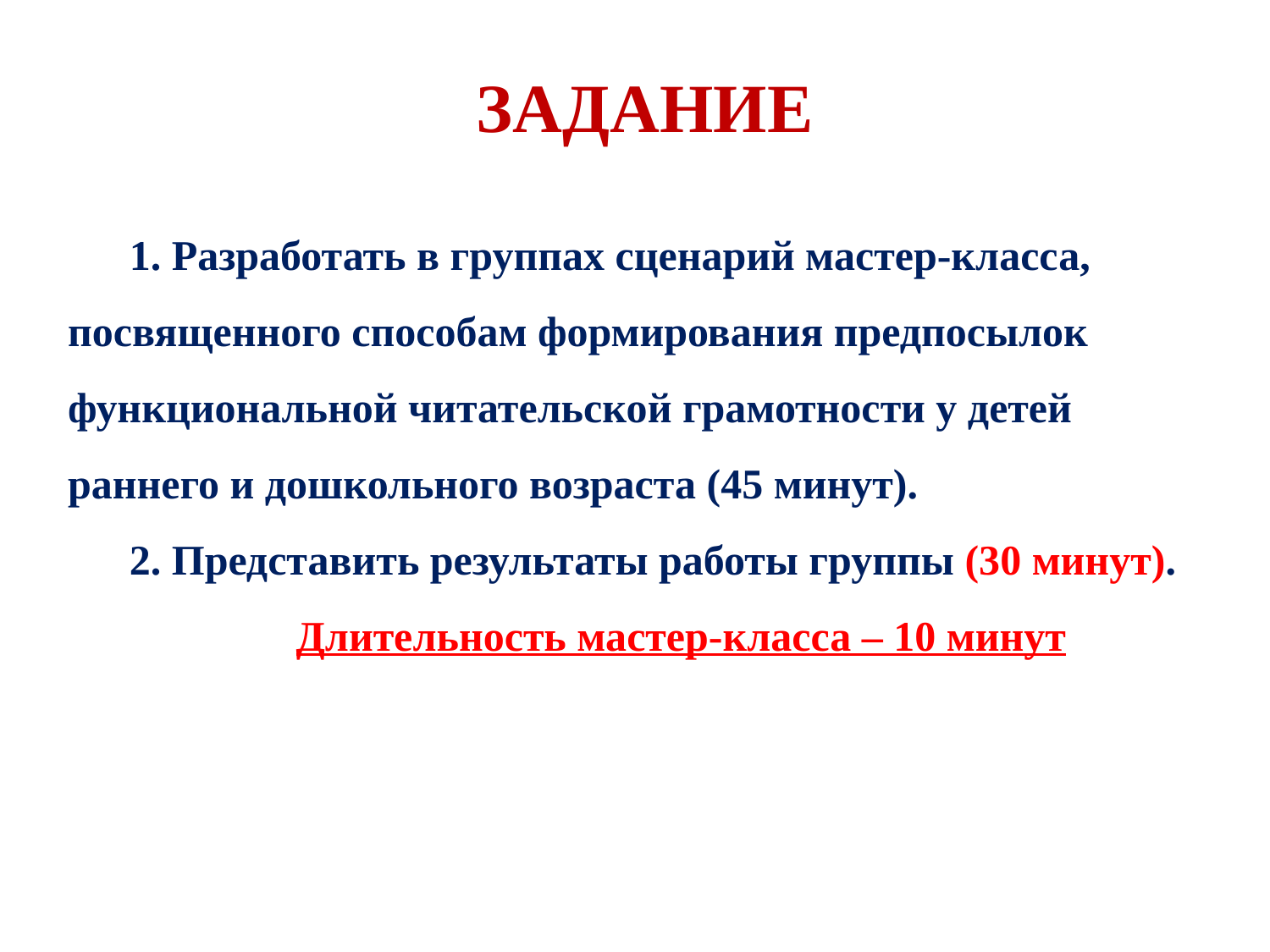

# ЗАДАНИЕ
1. Разработать в группах сценарий мастер-класса, посвященного способам формирования предпосылок функциональной читательской грамотности у детей раннего и дошкольного возраста (45 минут).
2. Представить результаты работы группы (30 минут).
Длительность мастер-класса – 10 минут